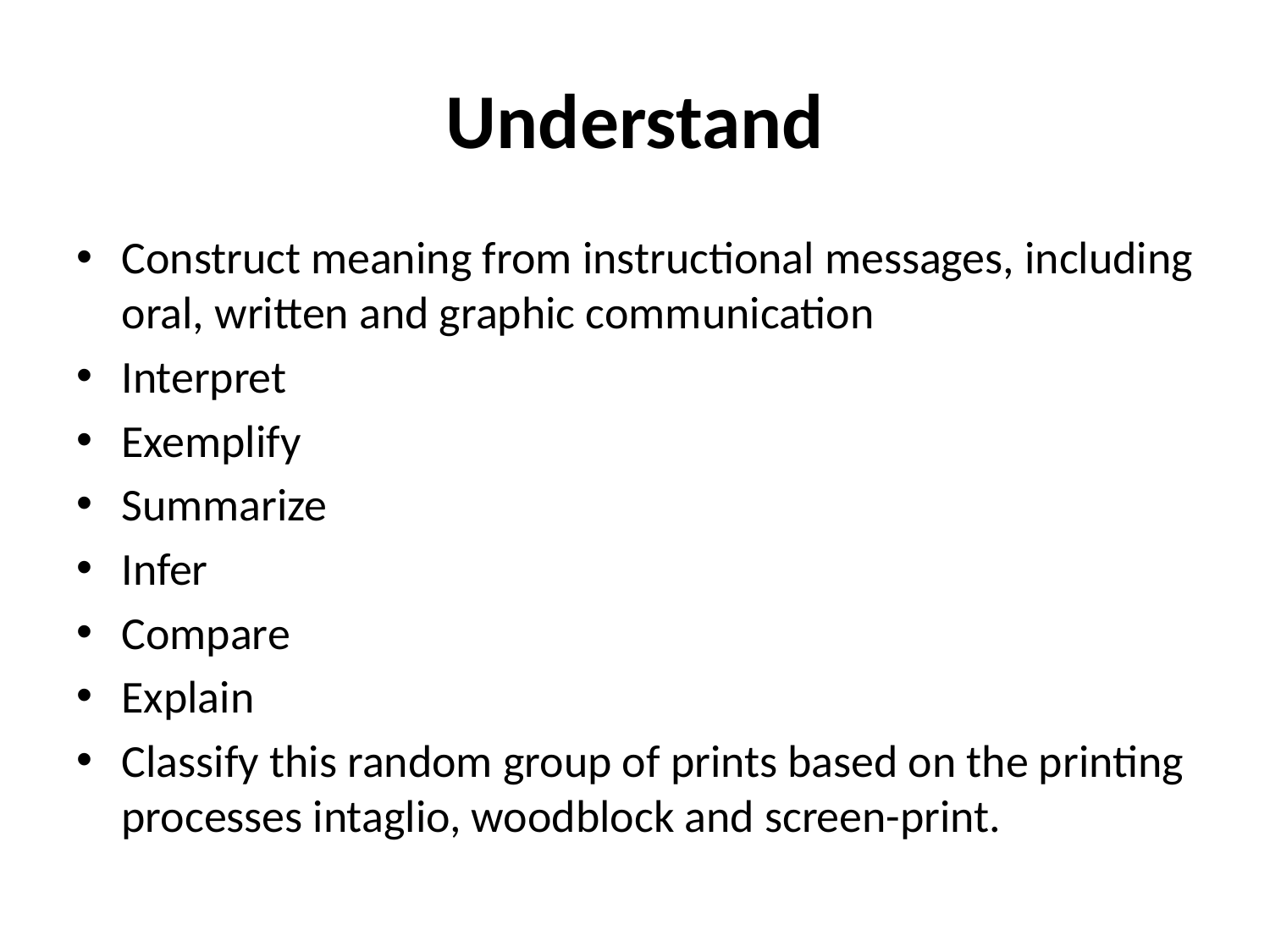

# Understand
Construct meaning from instructional messages, including oral, written and graphic communication
Interpret
Exemplify
Summarize
Infer
Compare
Explain
Classify this random group of prints based on the printing processes intaglio, woodblock and screen-print.